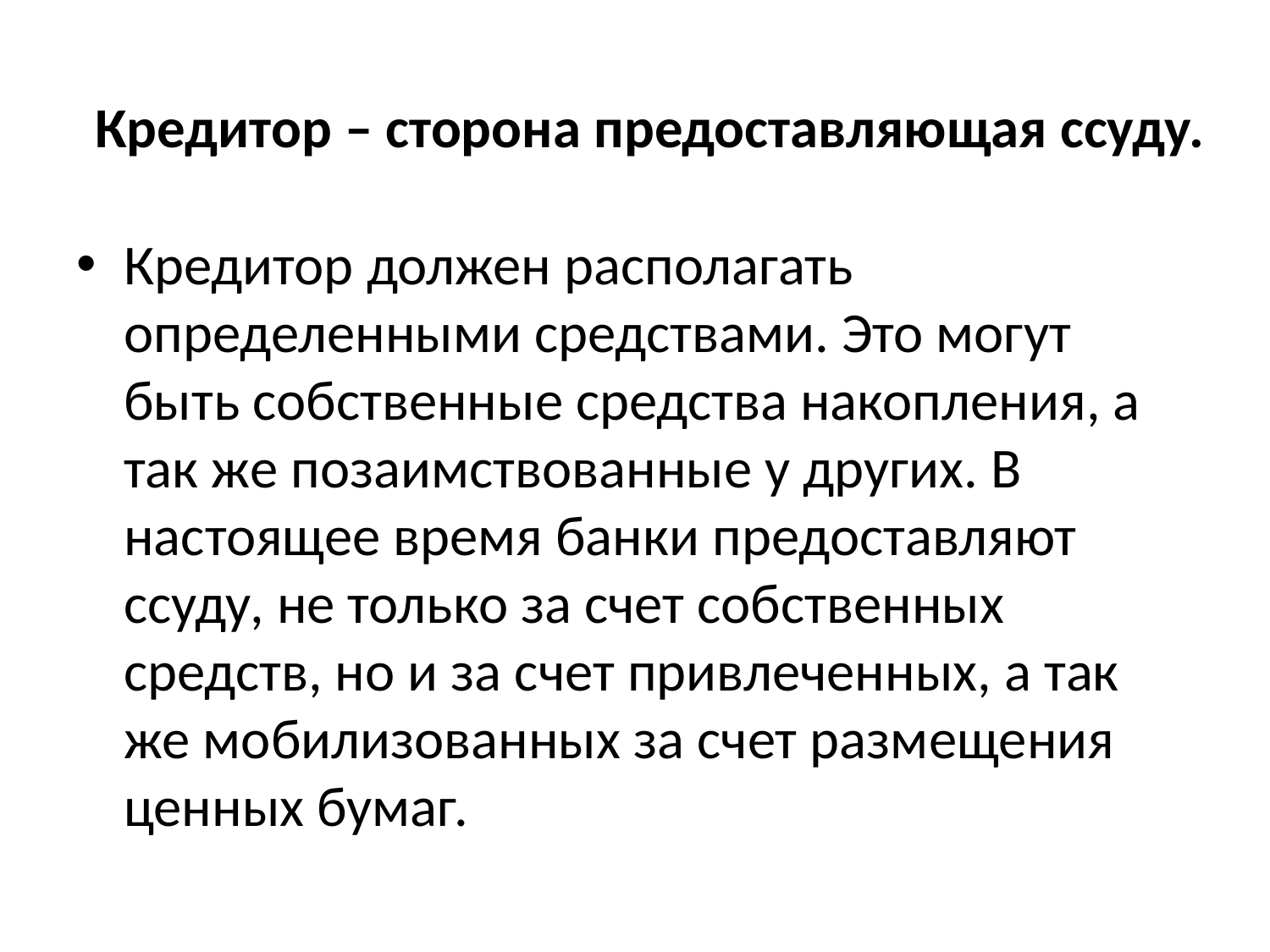

# Кредитор – сторона предоставляющая ссуду.
Кредитор должен располагать определенными средствами. Это могут быть собственные средства накопления, а так же позаимствованные у других. В настоящее время банки предоставляют ссуду, не только за счет собственных средств, но и за счет привлеченных, а так же мобилизованных за счет размещения ценных бумаг.